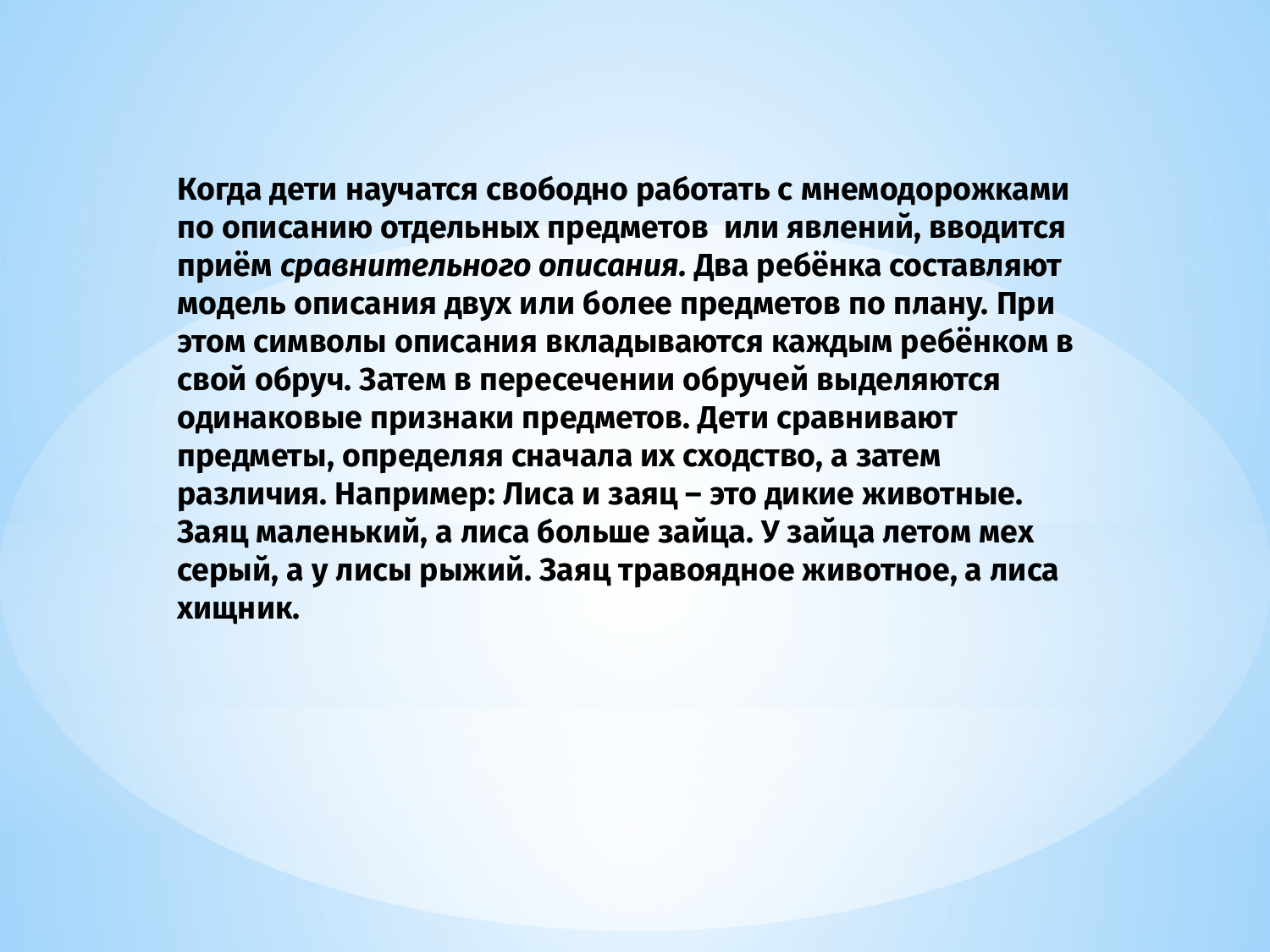

Когда дети научатся свободно работать с мнемодорожками по описанию отдельных предметов  или явлений, вводится приём сравнительного описания. Два ребёнка составляют модель описания двух или более предметов по плану. При этом символы описания вкладываются каждым ребёнком в свой обруч. Затем в пересечении обручей выделяются одинаковые признаки предметов. Дети сравнивают предметы, определяя сначала их сходство, а затем различия. Например: Лиса и заяц – это дикие животные. Заяц маленький, а лиса больше зайца. У зайца летом мех серый, а у лисы рыжий. Заяц травоядное животное, а лиса хищник.